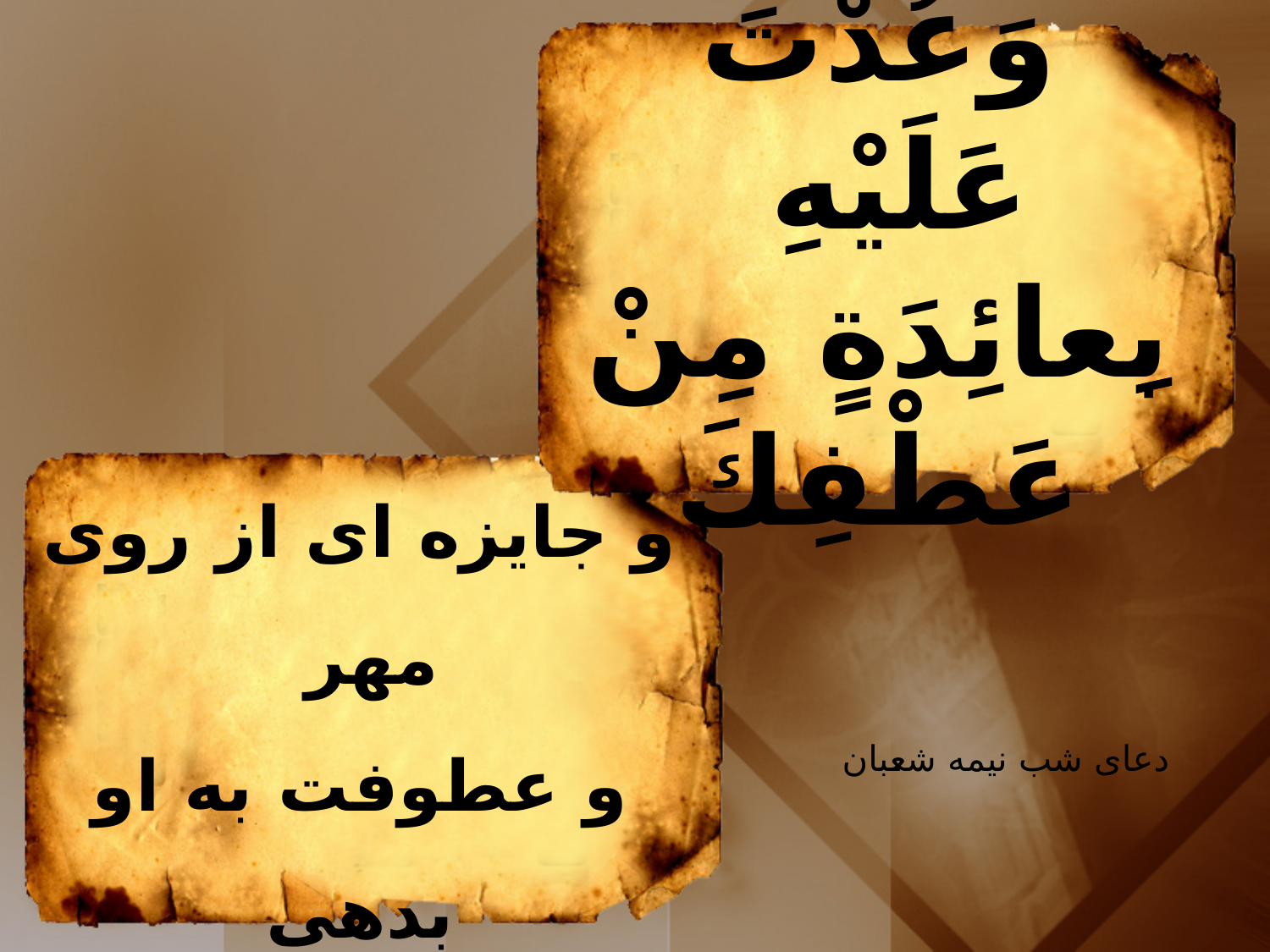

وَعُدْتَ عَلَيْهِ
بِِعائِدَةٍ مِنْ عَطْفِكَ
و جايزه اى از روى مهر
و عطوفت به او بدهى